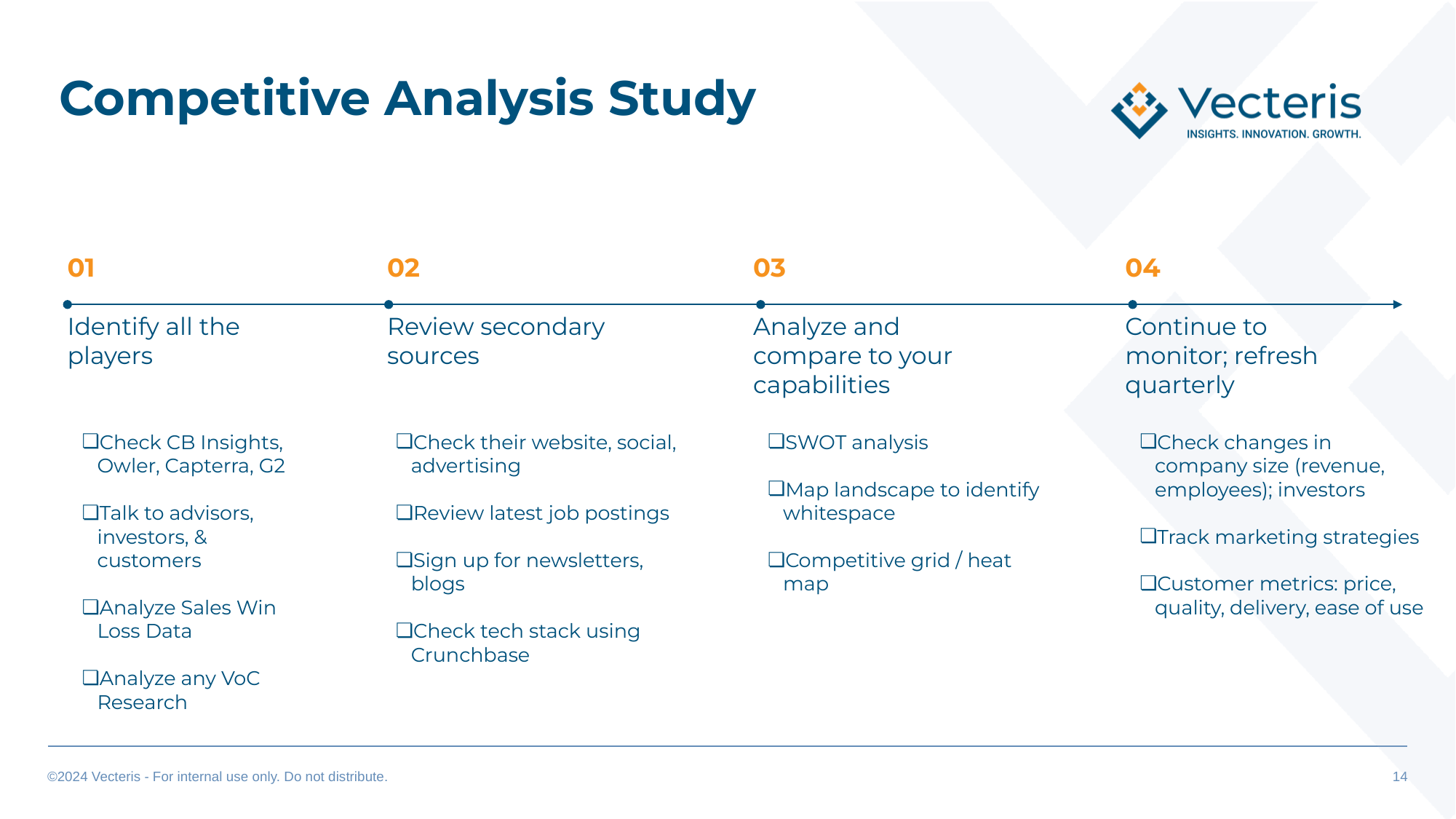

Competitive Analysis Study
01

Identify all the players
02

Review secondary sources
03

Analyze and compare to your capabilities
04

Continue to monitor; refresh quarterly
Check CB Insights, Owler, Capterra, G2

Talk to advisors, investors, & customers
Analyze Sales Win Loss Data

Analyze any VoC Research
Check their website, social, advertising

Review latest job postings

Sign up for newsletters, blogs

Check tech stack using Crunchbase
SWOT analysis

Map landscape to identify whitespace

Competitive grid / heat map
Check changes in company size (revenue, employees); investors

Track marketing strategies

Customer metrics: price, quality, delivery, ease of use